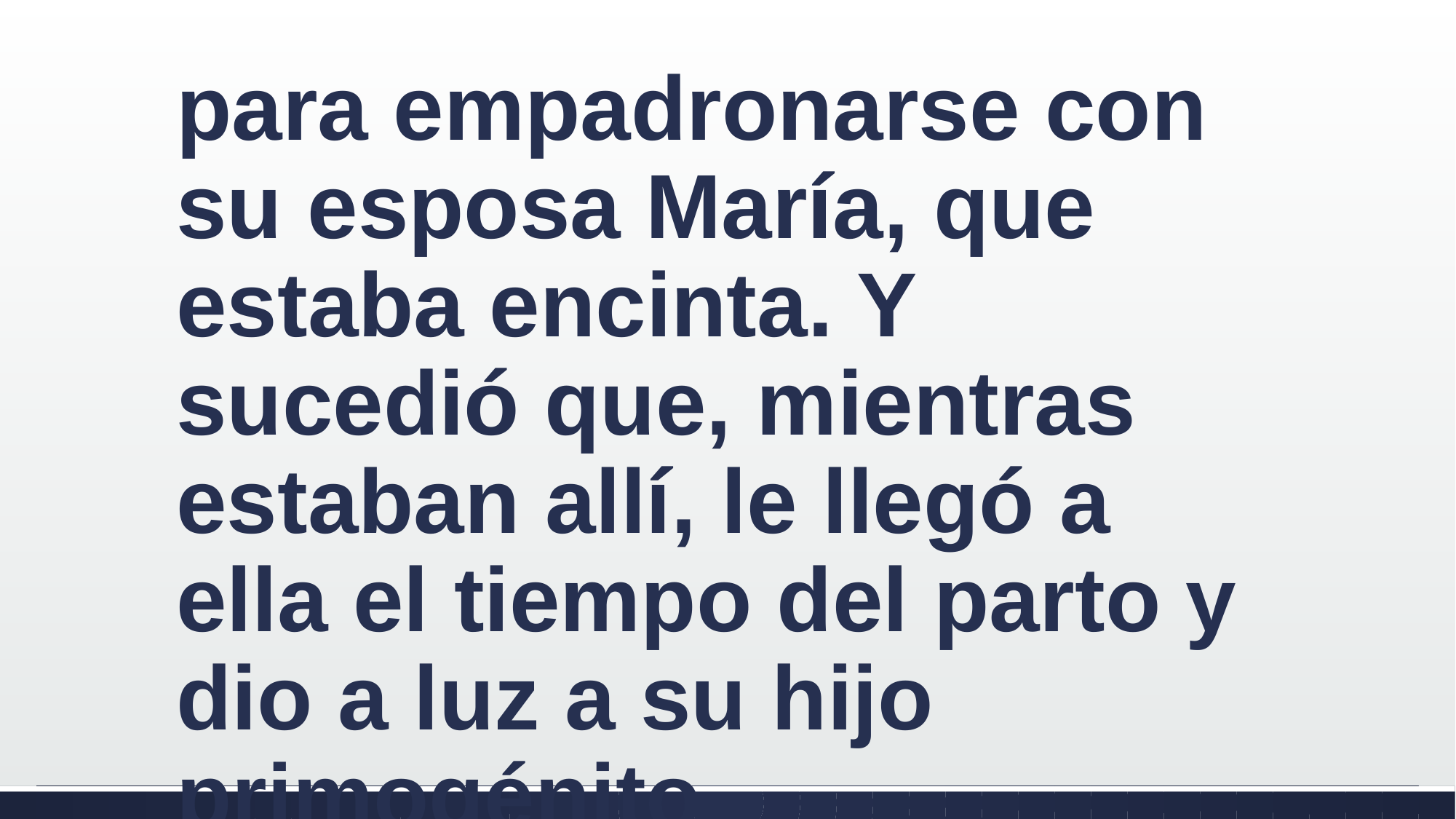

#
para empadronarse con su esposa María, que estaba encinta. Y sucedió que, mientras estaban allí, le llegó a ella el tiempo del parto y dio a luz a su hijo primogénito,